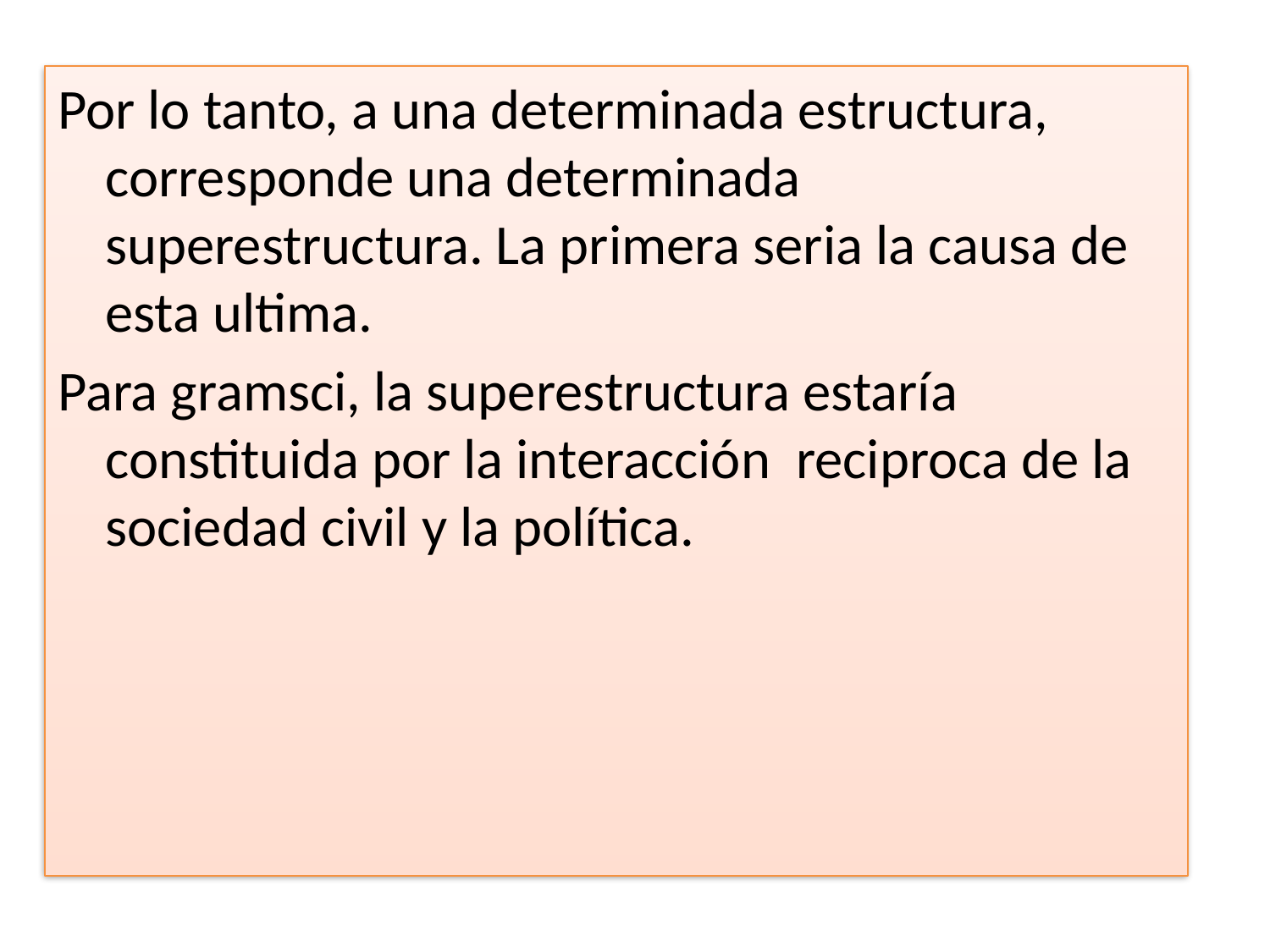

Por lo tanto, a una determinada estructura, corresponde una determinada superestructura. La primera seria la causa de esta ultima.
Para gramsci, la superestructura estaría constituida por la interacción  reciproca de la sociedad civil y la política.